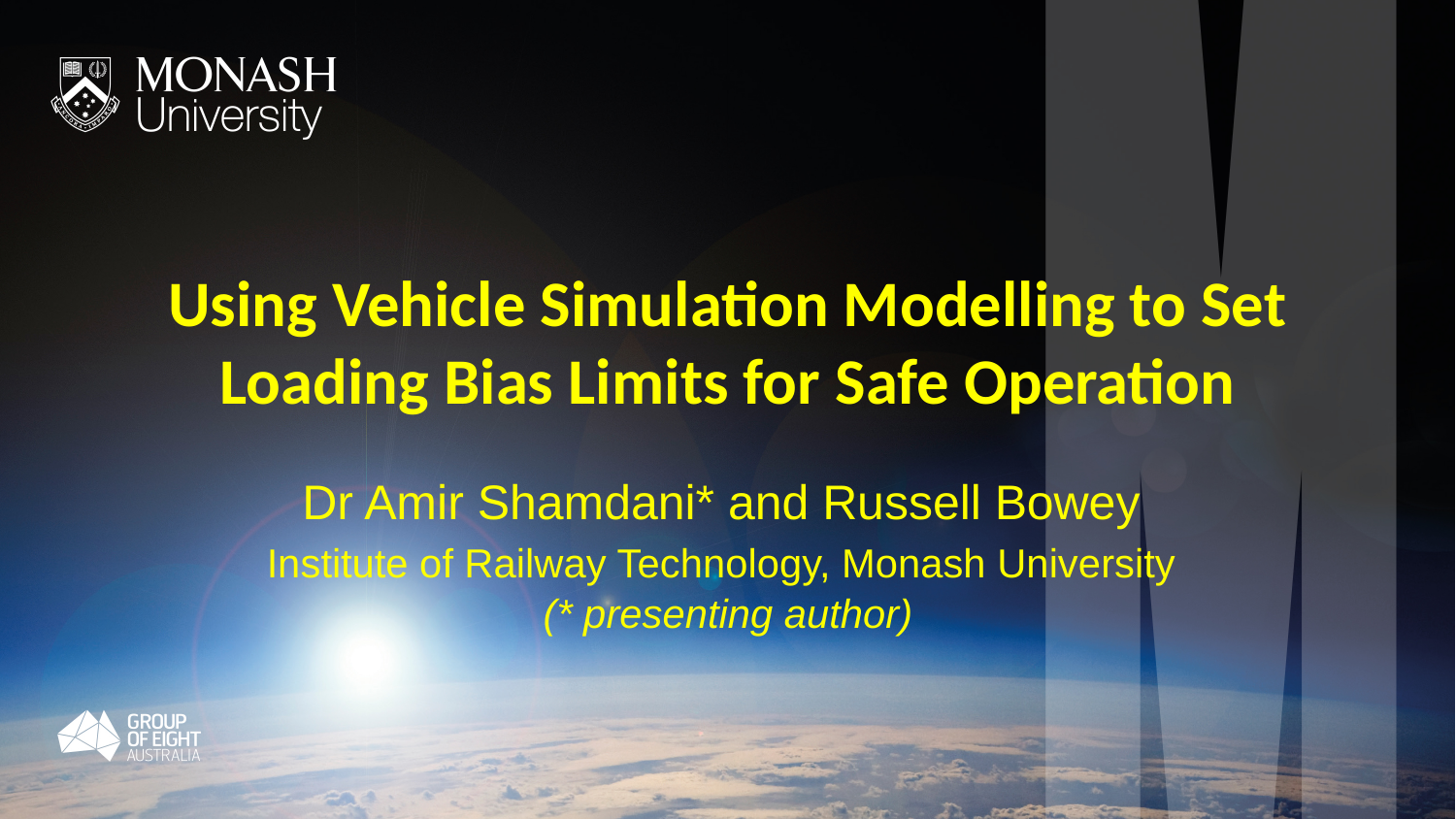

# Using Vehicle Simulation Modelling to Set Loading Bias Limits for Safe Operation
Dr Amir Shamdani* and Russell Bowey
Institute of Railway Technology, Monash University
(* presenting author)